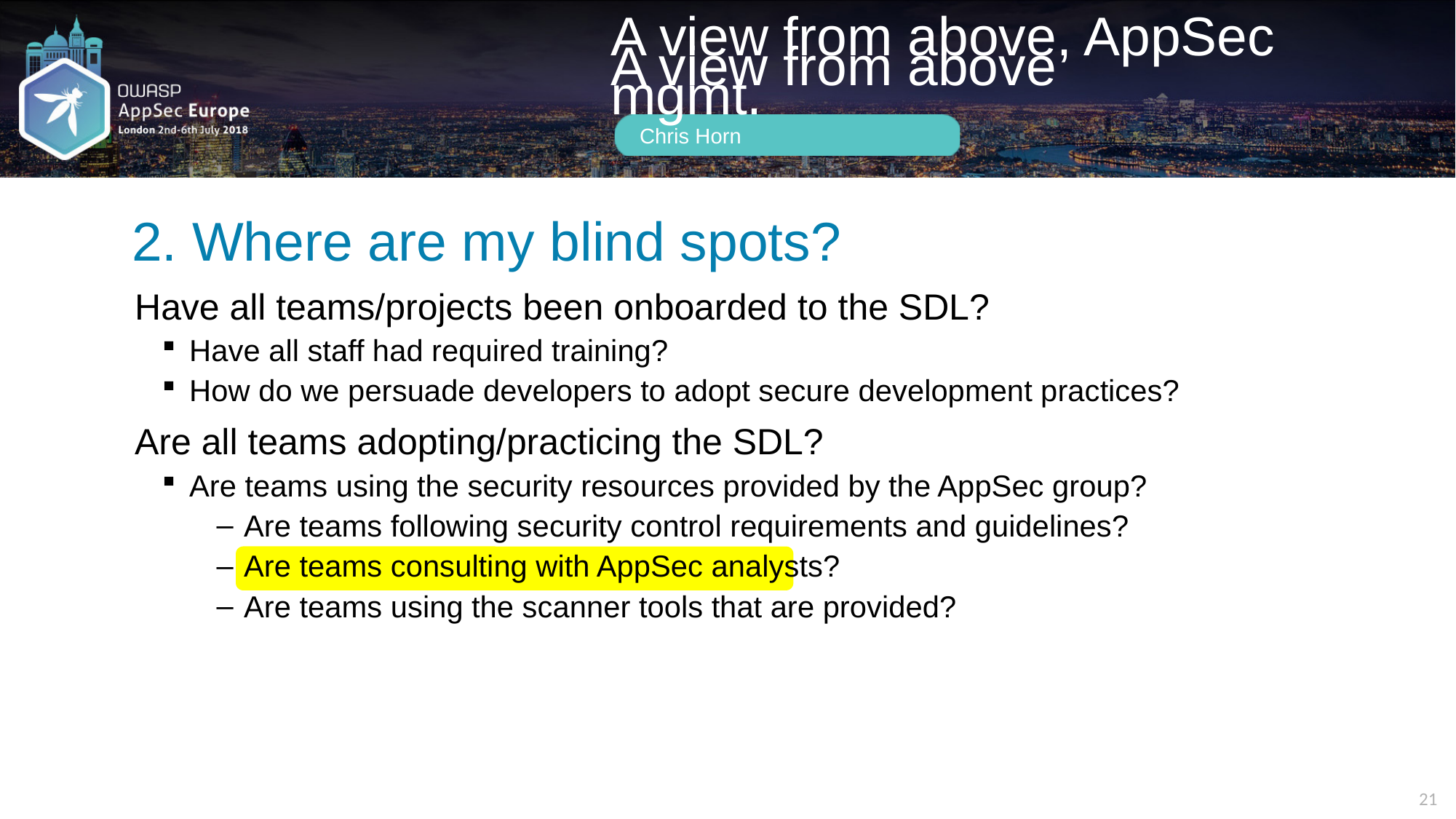

# 2. Where are my blind spots?
Have all teams/projects been onboarded to the SDL?
Have all staff had required training?
How do we persuade developers to adopt secure development practices?
Are all teams adopting/practicing the SDL?
Are teams using the security resources provided by the AppSec group?
Are teams following security control requirements and guidelines?
Are teams consulting with AppSec analysts?
Are teams using the scanner tools that are provided?

21